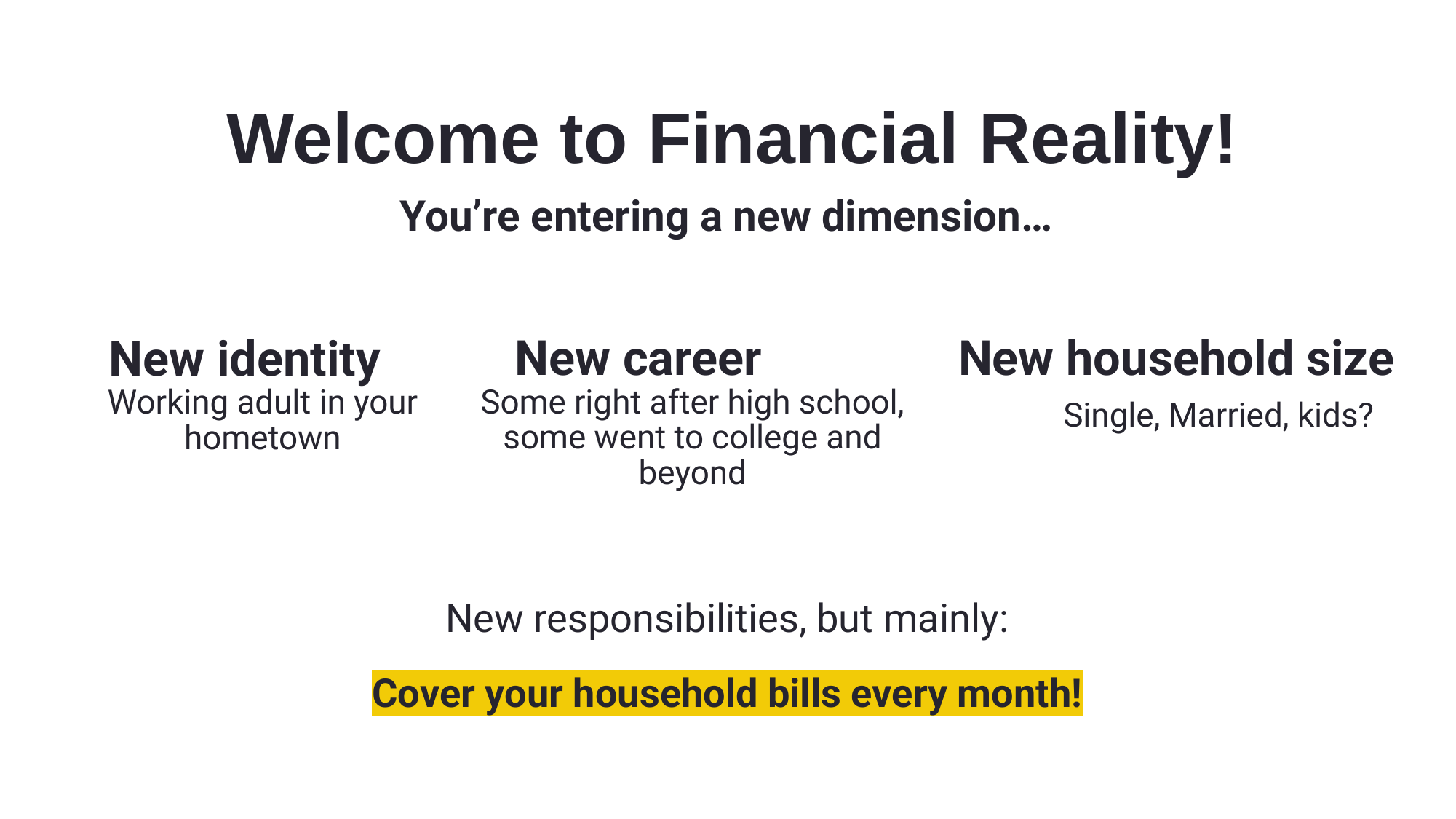

# Welcome to Financial Reality!
You’re entering a new dimension…
New household size        Single, Married, kids?
New career          Some right after high school, some went to college and beyond
New identity    Working adult in your hometown
New responsibilities, but mainly:
Cover your household bills every month!